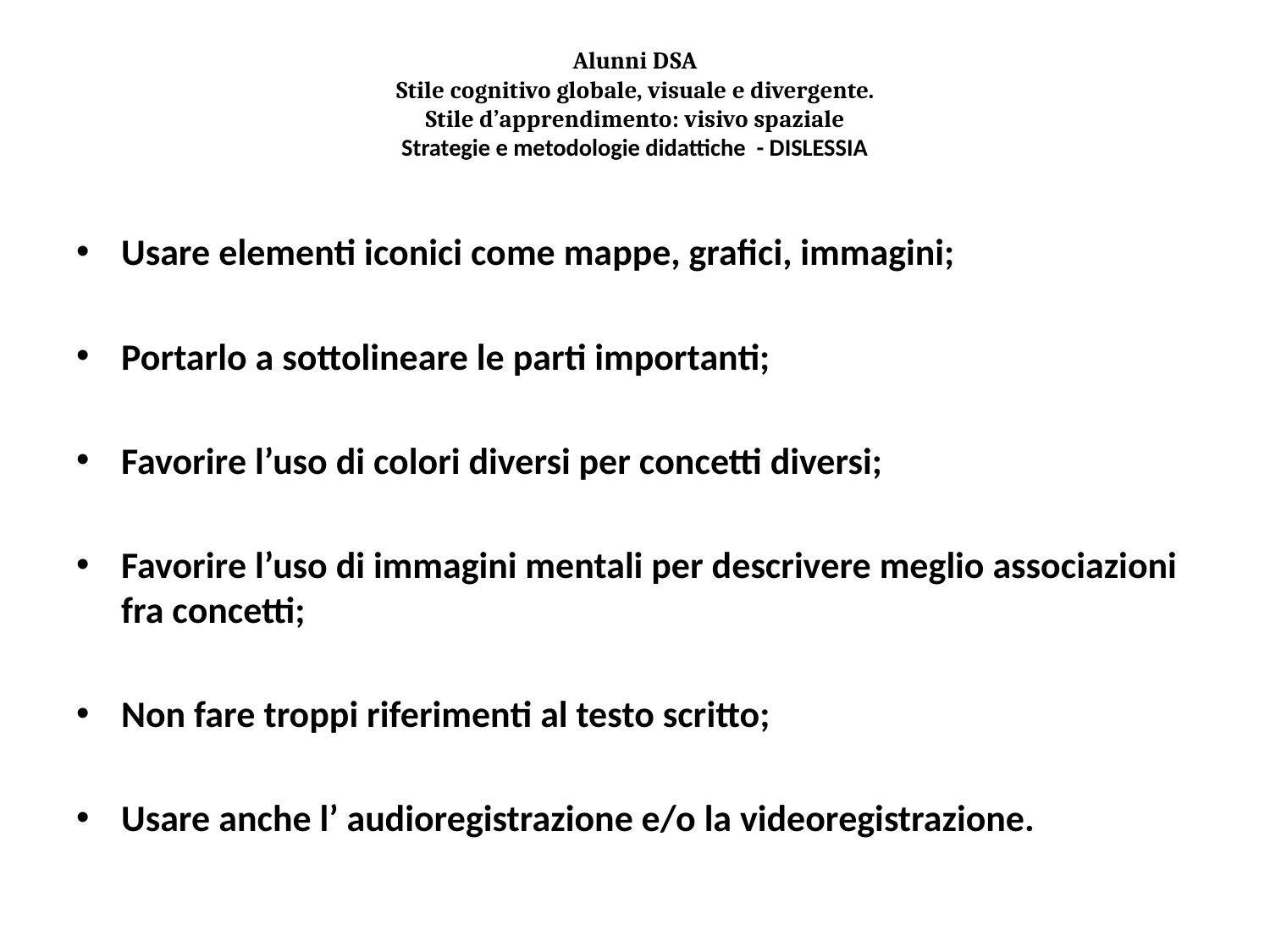

# Alunni DSA Stile cognitivo globale, visuale e divergente. Stile d’apprendimento: visivo spaziale Strategie e metodologie didattiche  - DISLESSIA
Usare elementi iconici come mappe, grafici, immagini;

Portarlo a sottolineare le parti importanti;

Favorire l’uso di colori diversi per concetti diversi;

Favorire l’uso di immagini mentali per descrivere meglio associazioni fra concetti;

Non fare troppi riferimenti al testo scritto;

Usare anche l’ audioregistrazione e/o la videoregistrazione.